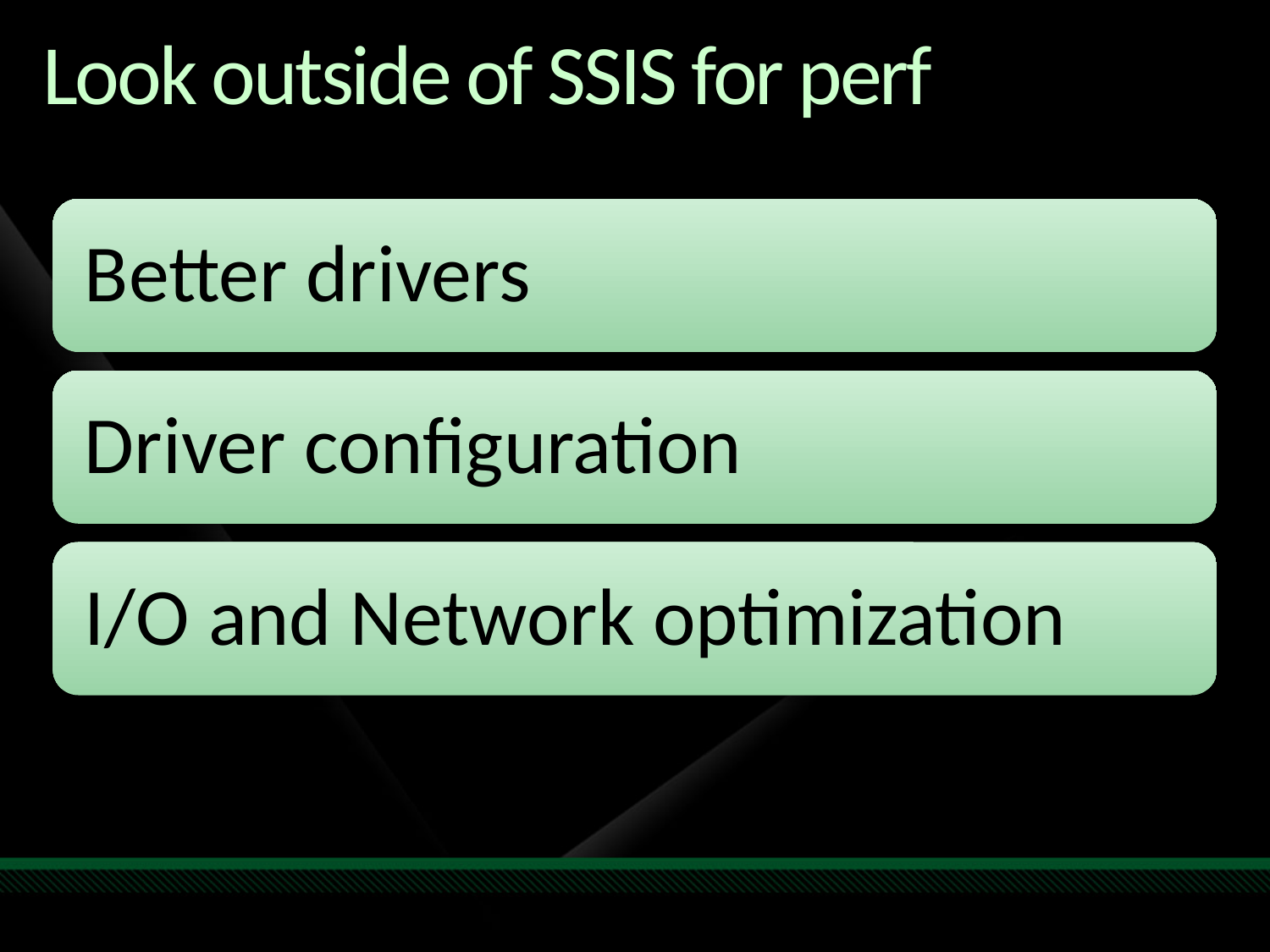

# Look outside of SSIS for perf
Better drivers
Driver configuration
I/O and Network optimization